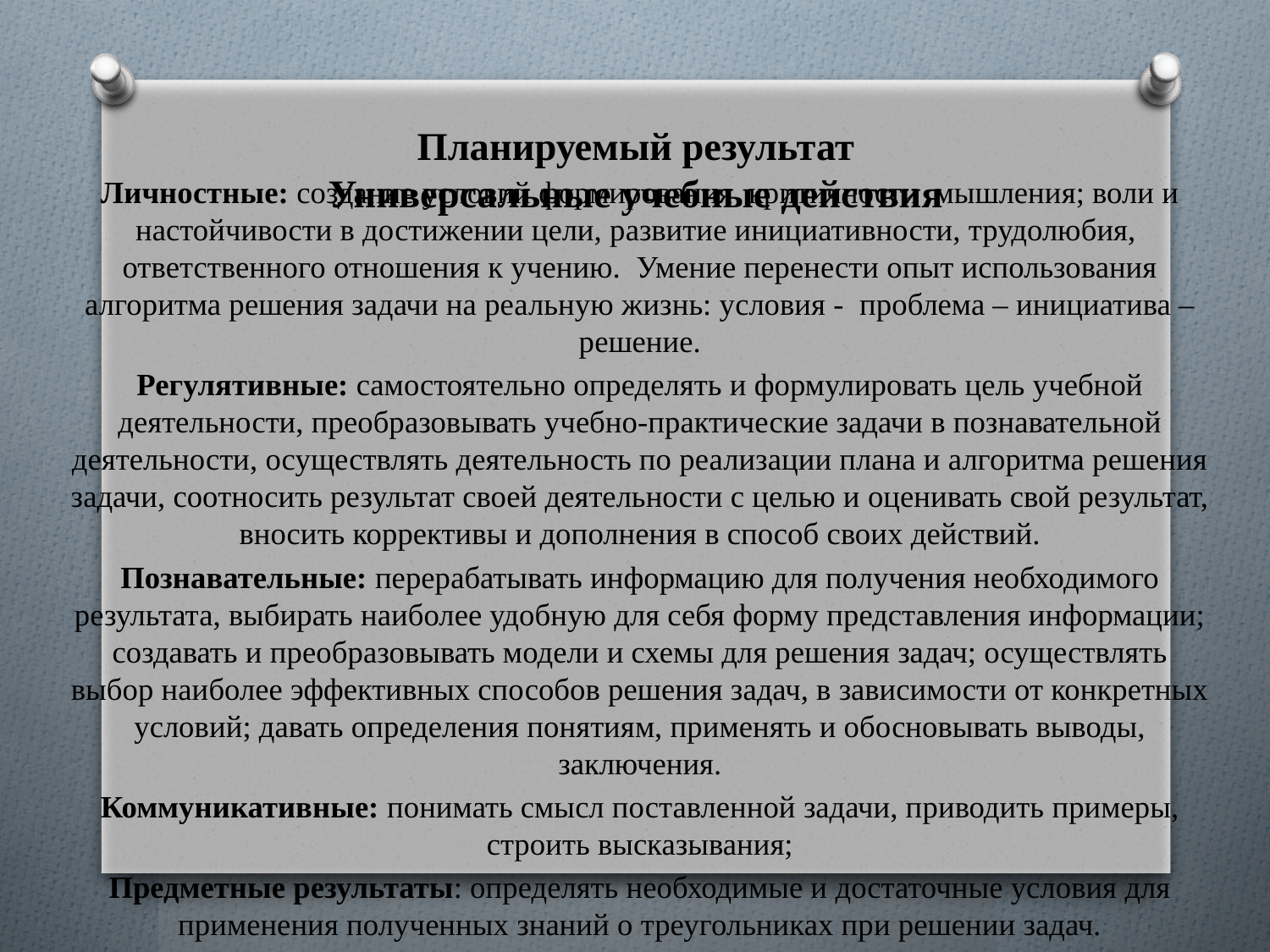

# Планируемый результат Универсальные учебные действия
Личностные: создание условий формирования  критичности  мышления; воли и настойчивости в достижении цели, развитие инициативности, трудолюбия,  ответственного отношения к учению.  Умение перенести опыт использования алгоритма решения задачи на реальную жизнь: условия -  проблема – инициатива – решение.
Регулятивные: самостоятельно определять и формулировать цель учебной деятельности, преобразовывать учебно-практические задачи в познавательной деятельности, осуществлять деятельность по реализации плана и алгоритма решения задачи, соотносить результат своей деятельности с целью и оценивать свой результат, вносить коррективы и дополнения в способ своих действий.
Познавательные: перерабатывать информацию для получения необходимого результата, выбирать наиболее удобную для себя форму представления информации; создавать и преобразовывать модели и схемы для решения задач; осуществлять выбор наиболее эффективных способов решения задач, в зависимости от конкретных условий; давать определения понятиям, применять и обосновывать выводы, заключения.
Коммуникативные: понимать смысл поставленной задачи, приводить примеры, строить высказывания;
Предметные результаты: определять необходимые и достаточные условия для применения полученных знаний о треугольниках при решении задач.